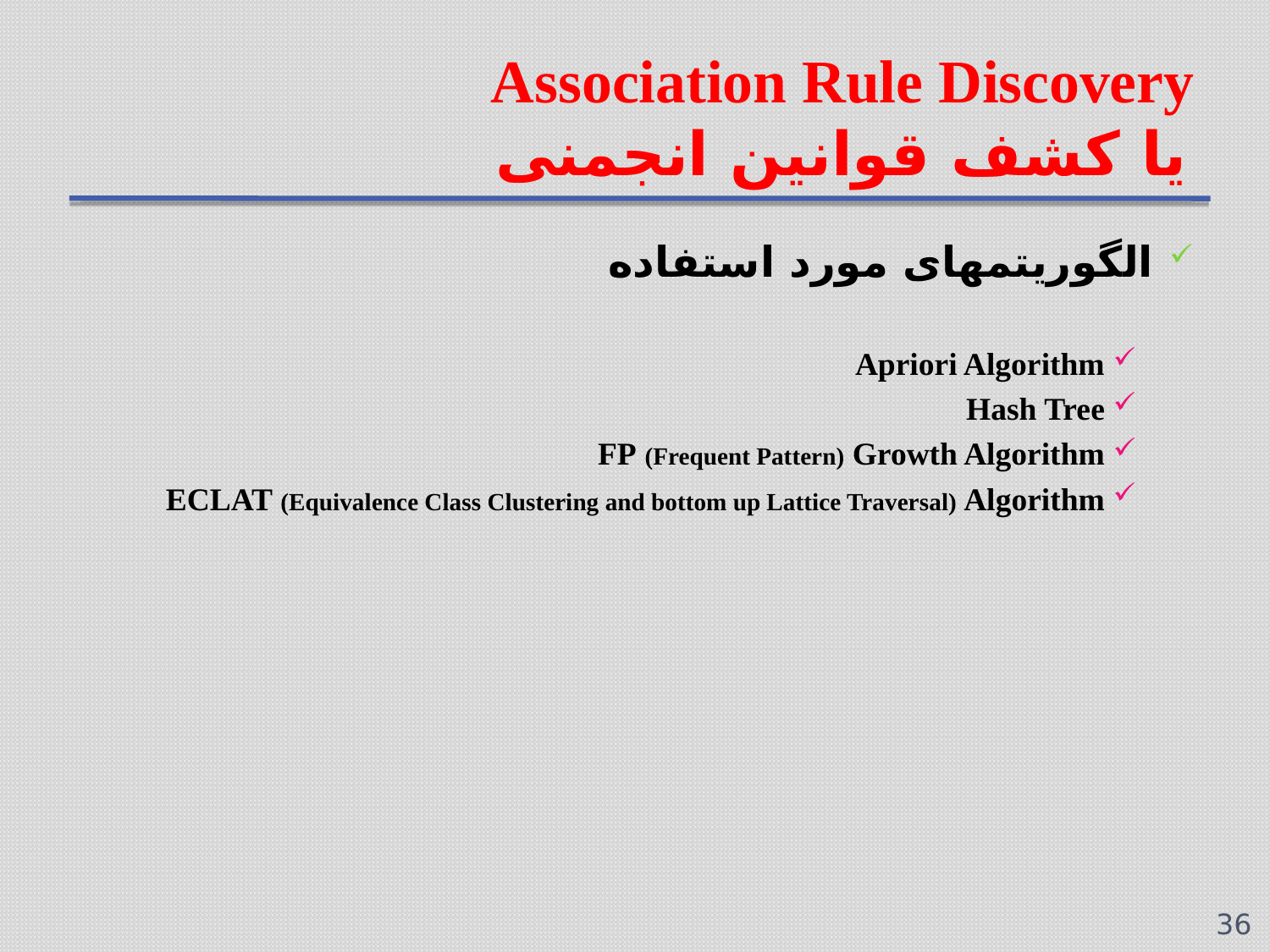

# Association Rule Discovery یا کشف قوانین انجمنی
الگوریتمهای مورد استفاده

Apriori Algorithm
Hash Tree
FP (Frequent Pattern) Growth Algorithm
ECLAT (Equivalence Class Clustering and bottom up Lattice Traversal) Algorithm

36